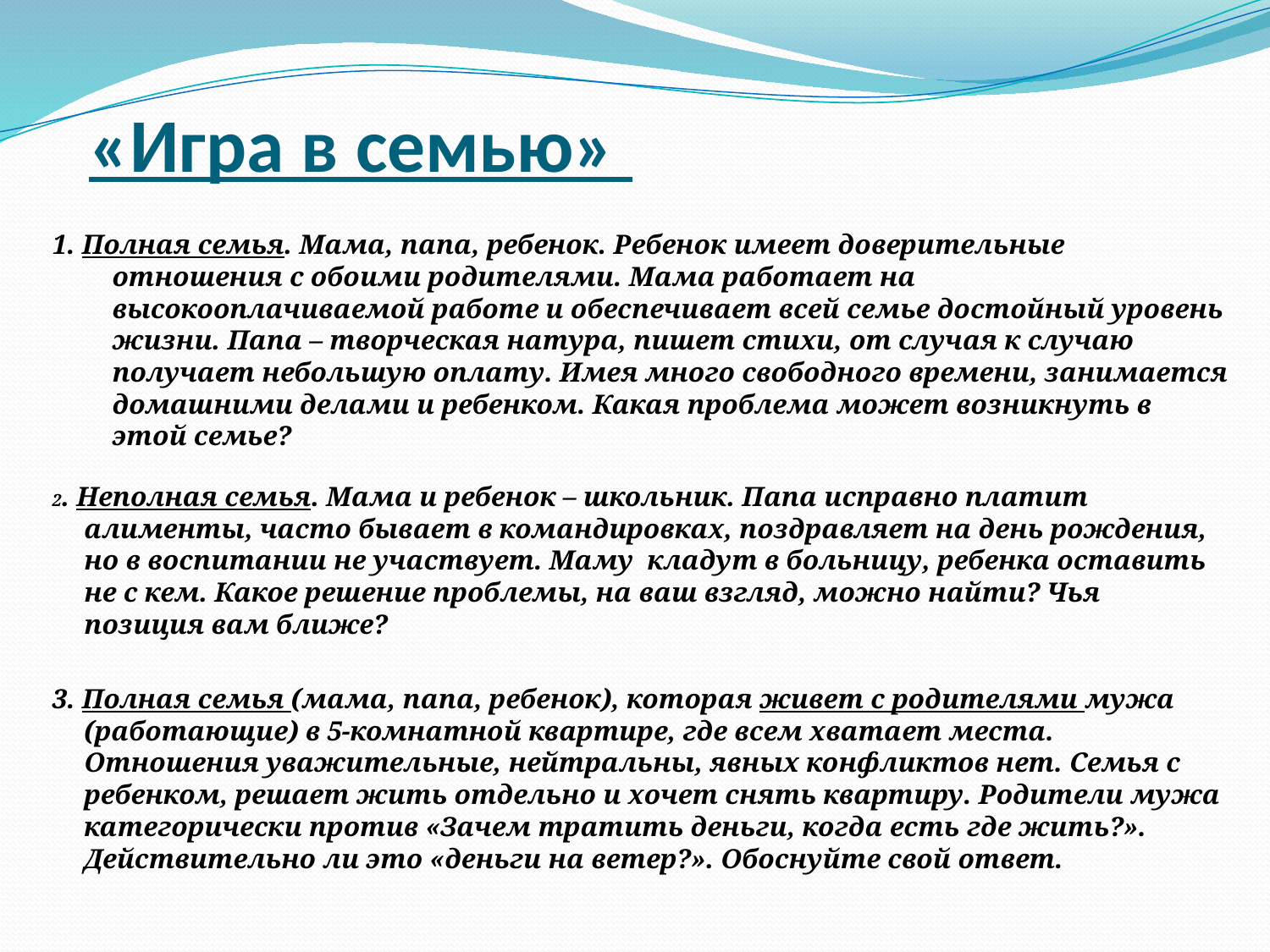

# «Игра в семью»

1. Полная семья. Мама, папа, ребенок. Ребенок имеет доверительные отношения с обоими родителями. Мама работает на высокооплачиваемой работе и обеспечивает всей семье достойный уровень жизни. Папа – творческая натура, пишет стихи, от случая к случаю получает небольшую оплату. Имея много свободного времени, занимается домашними делами и ребенком. Какая проблема может возникнуть в этой семье?

2. Неполная семья. Мама и ребенок – школьник. Папа исправно платит алименты, часто бывает в командировках, поздравляет на день рождения, но в воспитании не участвует. Маму  кладут в больницу, ребенка оставить не с кем. Какое решение проблемы, на ваш взгляд, можно найти? Чья позиция вам ближе?

3. Полная семья (мама, папа, ребенок), которая живет с родителями мужа (работающие) в 5-комнатной квартире, где всем хватает места. Отношения уважительные, нейтральны, явных конфликтов нет. Семья с ребенком, решает жить отдельно и хочет снять квартиру. Родители мужа категорически против «Зачем тратить деньги, когда есть где жить?». Действительно ли это «деньги на ветер?». Обоснуйте свой ответ.